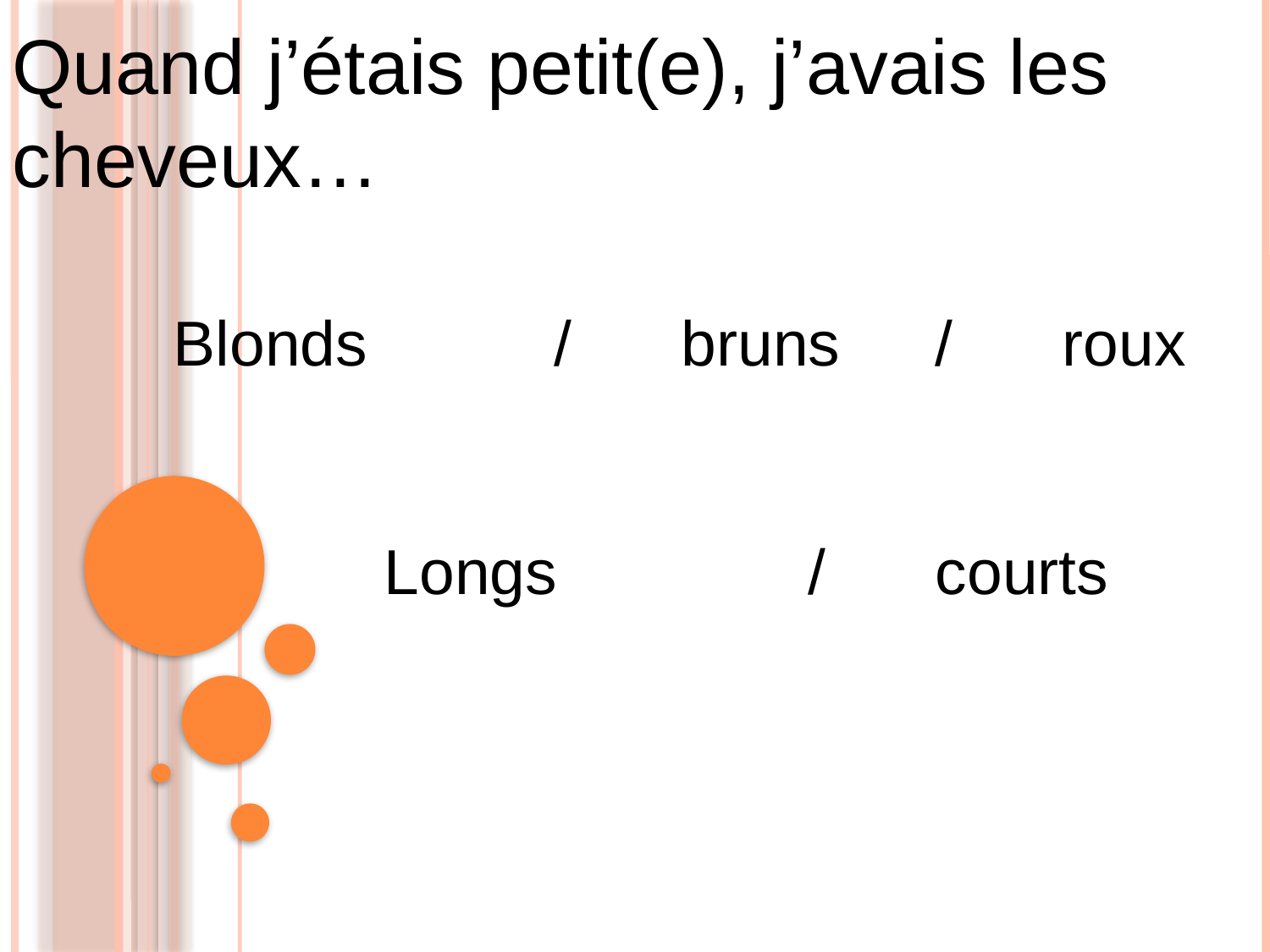

Quand j’étais petit(e), j’avais les cheveux…
Blonds		/	bruns	/	roux

            Longs		/ 	courts